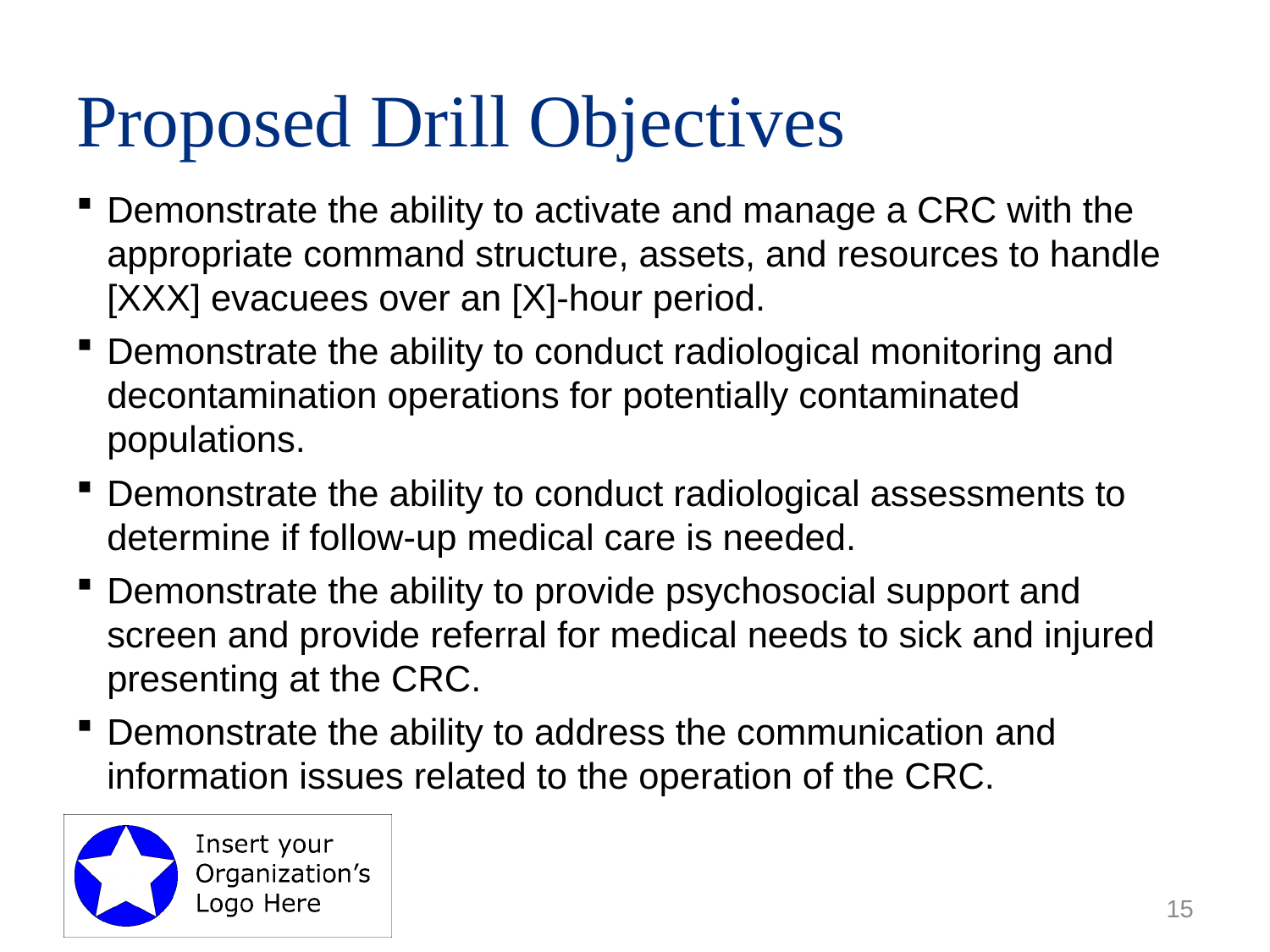

# Proposed Drill Objectives
Demonstrate the ability to activate and manage a CRC with the appropriate command structure, assets, and resources to handle [XXX] evacuees over an [X]-hour period.
Demonstrate the ability to conduct radiological monitoring and decontamination operations for potentially contaminated populations.
Demonstrate the ability to conduct radiological assessments to determine if follow-up medical care is needed.
Demonstrate the ability to provide psychosocial support and screen and provide referral for medical needs to sick and injured presenting at the CRC.
Demonstrate the ability to address the communication and information issues related to the operation of the CRC.
15